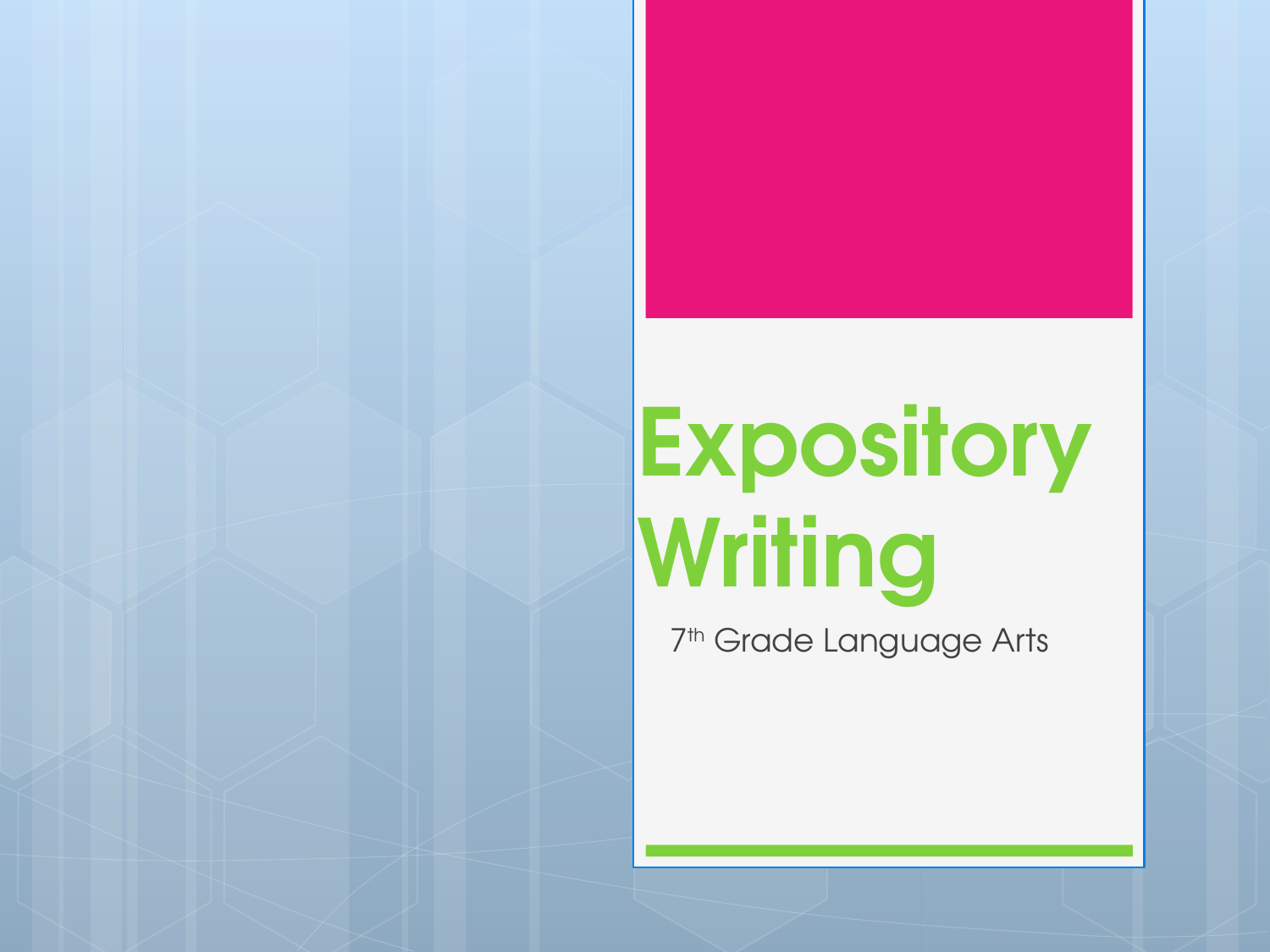

# Expository Writing
7th Grade Language Arts